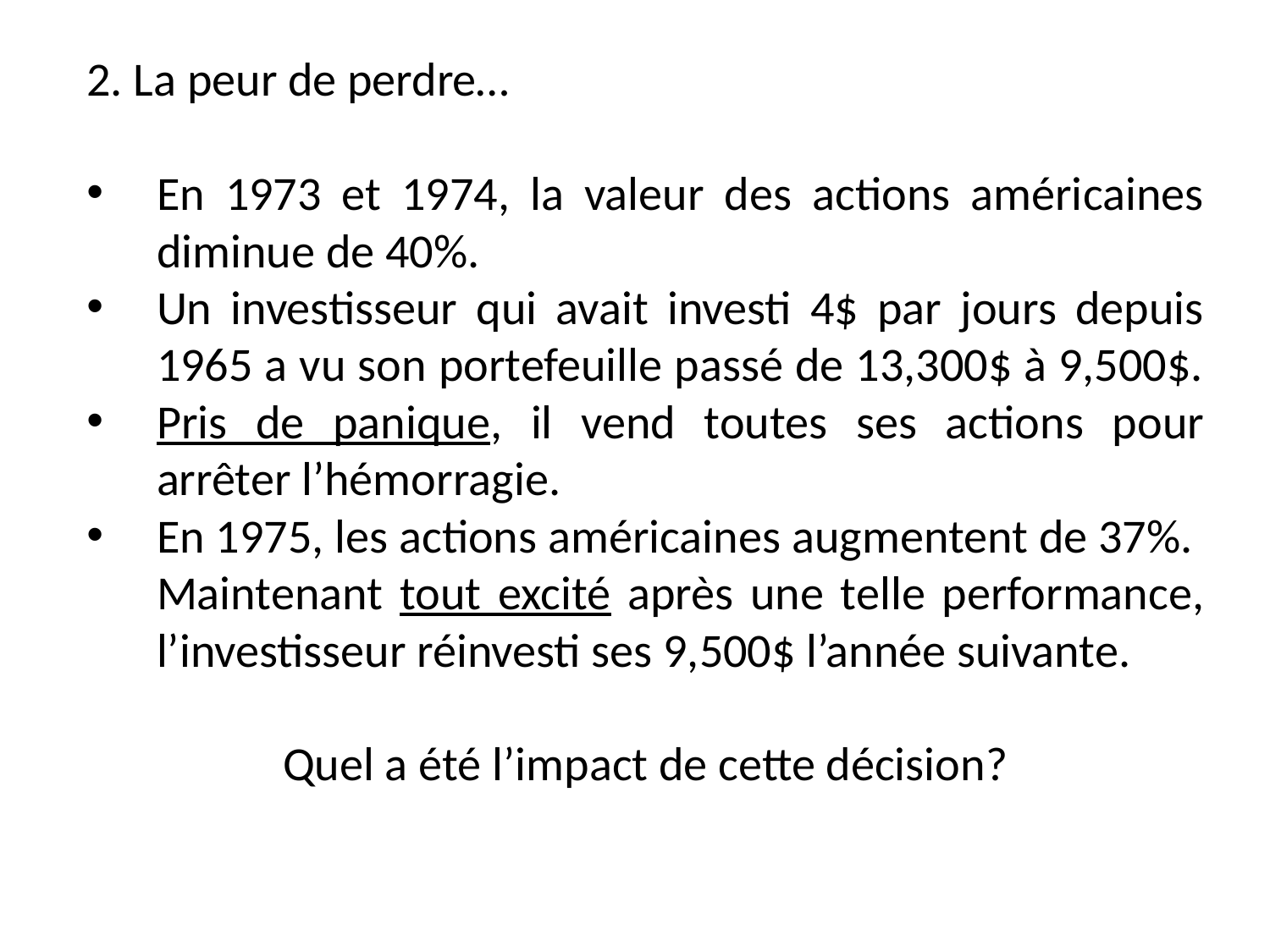

2. La peur de perdre…

En 1973 et 1974, la valeur des actions américaines diminue de 40%.
Un investisseur qui avait investi 4$ par jours depuis 1965 a vu son portefeuille passé de 13,300$ à 9,500$.
Pris de panique, il vend toutes ses actions pour arrêter l’hémorragie.
En 1975, les actions américaines augmentent de 37%.  Maintenant tout excité après une telle performance, l’investisseur réinvesti ses 9,500$ l’année suivante.

Quel a été l’impact de cette décision?